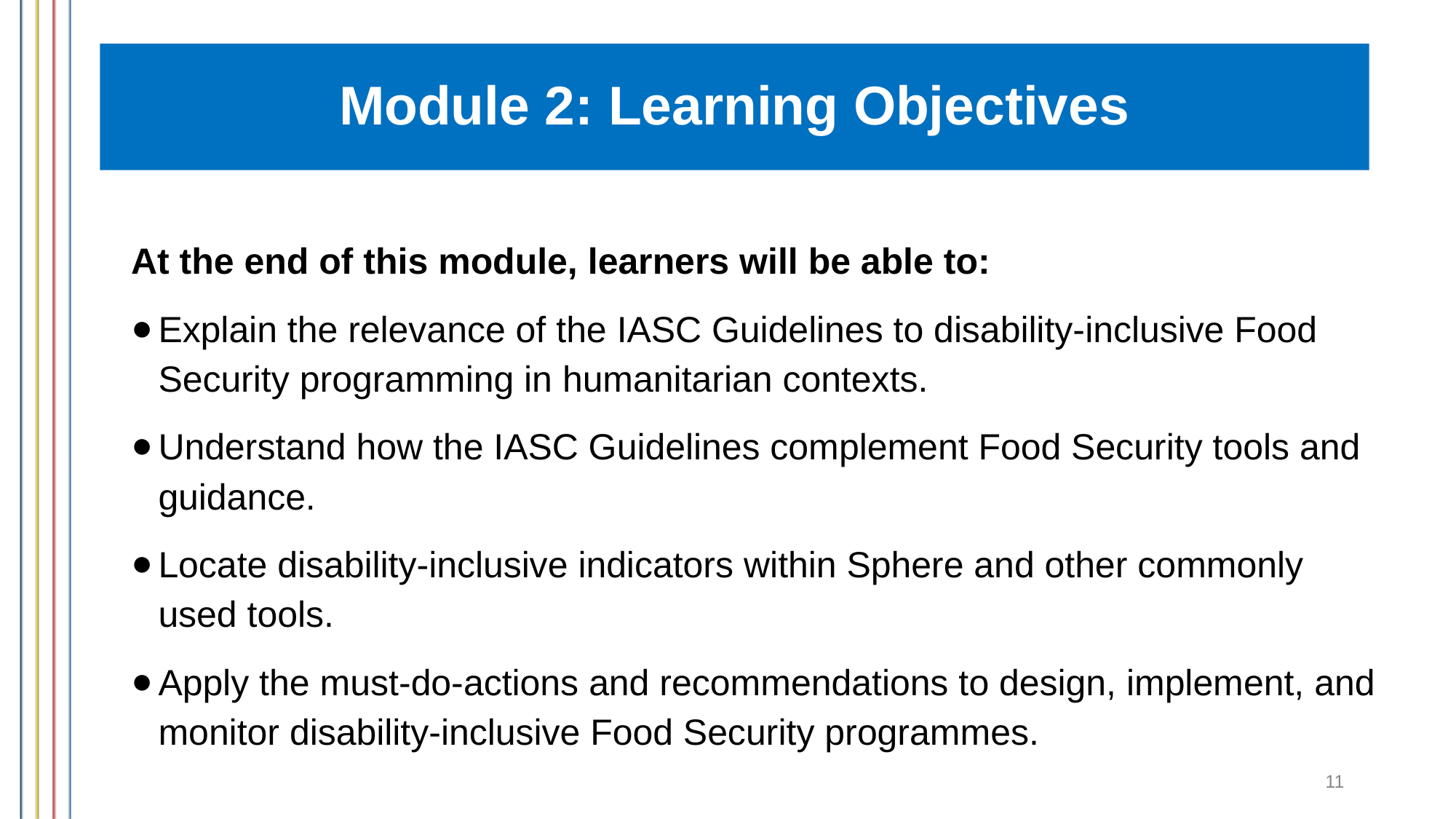

# Module 2: Learning Objectives
At the end of this module, learners will be able to:
Explain the relevance of the IASC Guidelines to disability-inclusive Food Security programming in humanitarian contexts.
Understand how the IASC Guidelines complement Food Security tools and guidance.
Locate disability-inclusive indicators within Sphere and other commonly used tools.
Apply the must-do-actions and recommendations to design, implement, and monitor disability-inclusive Food Security programmes.
11